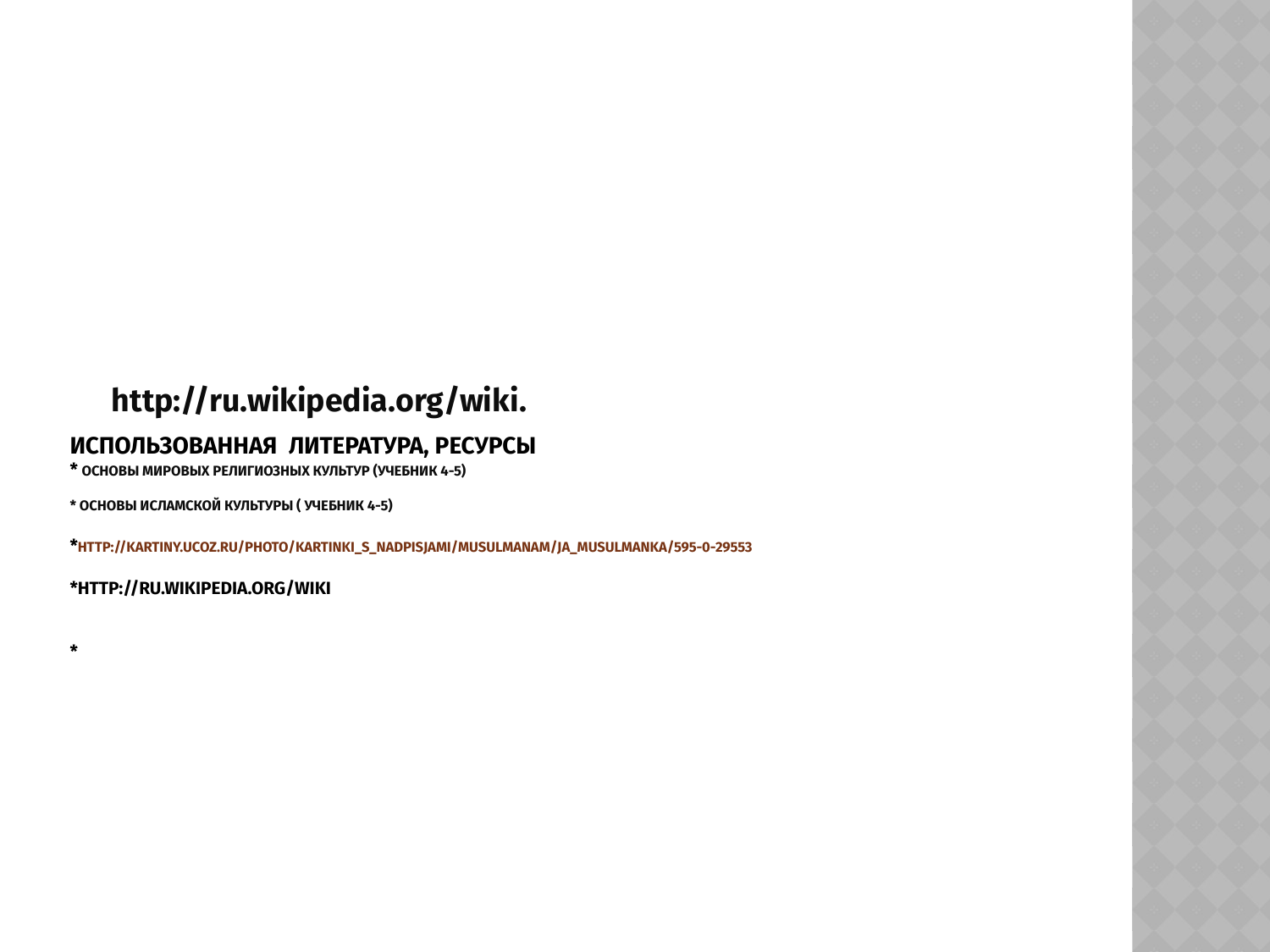

# Использованная  литература, ресурсы * Основы мировых религиозных культур (учебник 4-5) * Основы исламской культуры ( учебник 4-5) *http://kartiny.ucoz.ru/photo/kartinki_s_nadpisjami/musulmanam/ja_musulmanka/595-0-29553 *http://ru.wikipedia.org/wiki *
http://ru.wikipedia.org/wiki.